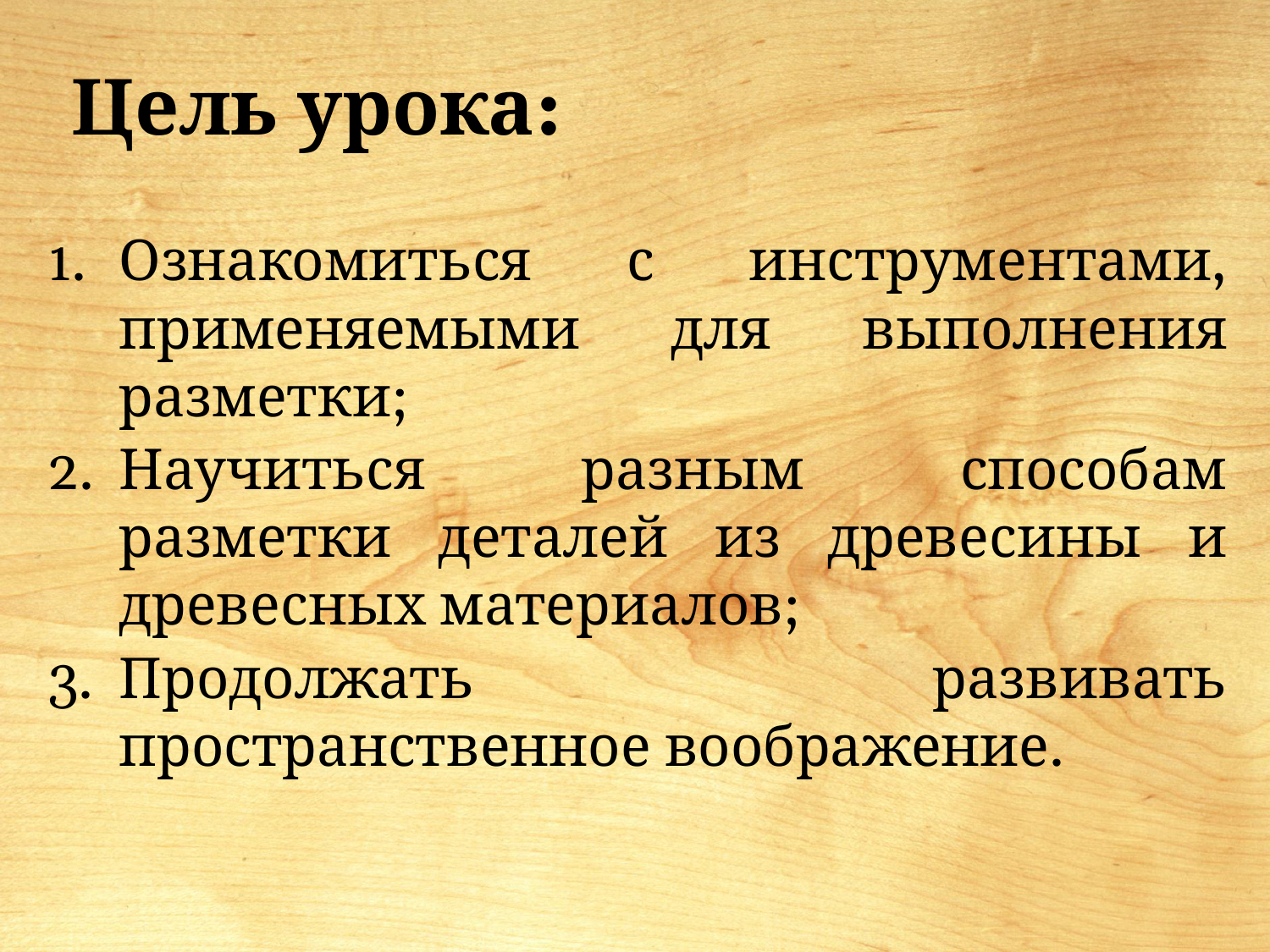

# Цель урока:
Ознакомиться с инструментами, применяемыми для выполнения разметки;
Научиться разным способам разметки деталей из древесины и древесных материалов;
Продолжать развивать пространственное воображение.